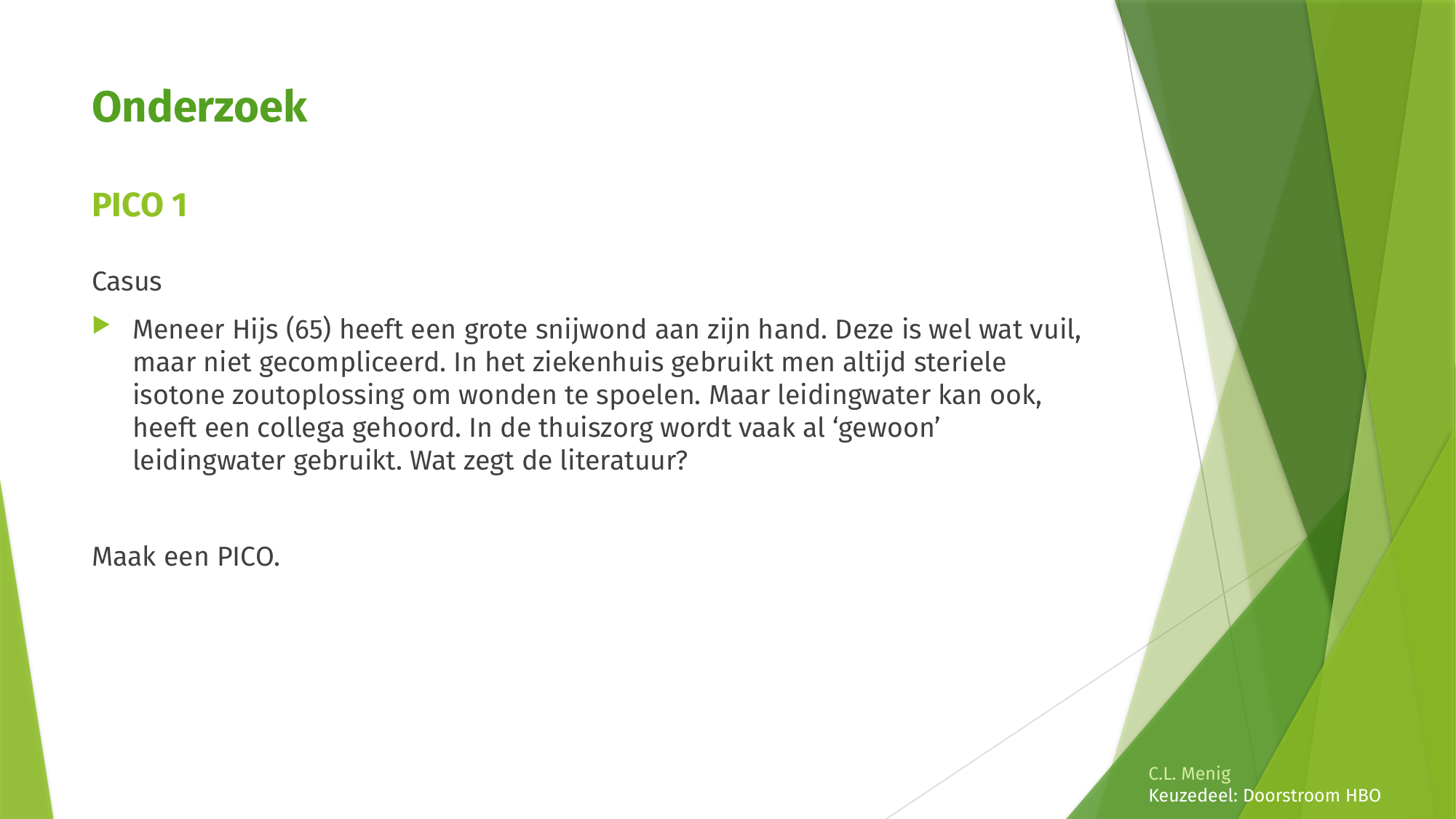

# Onderzoek PICO 1
Casus
Meneer Hijs (65) heeft een grote snijwond aan zijn hand. Deze is wel wat vuil, maar niet gecompliceerd. In het ziekenhuis gebruikt men altijd steriele isotone zoutoplossing om wonden te spoelen. Maar leidingwater kan ook, heeft een collega gehoord. In de thuiszorg wordt vaak al ‘gewoon’ leidingwater gebruikt. Wat zegt de literatuur?

Maak een PICO.
C.L. Menig
Keuzedeel: Doorstroom HBO